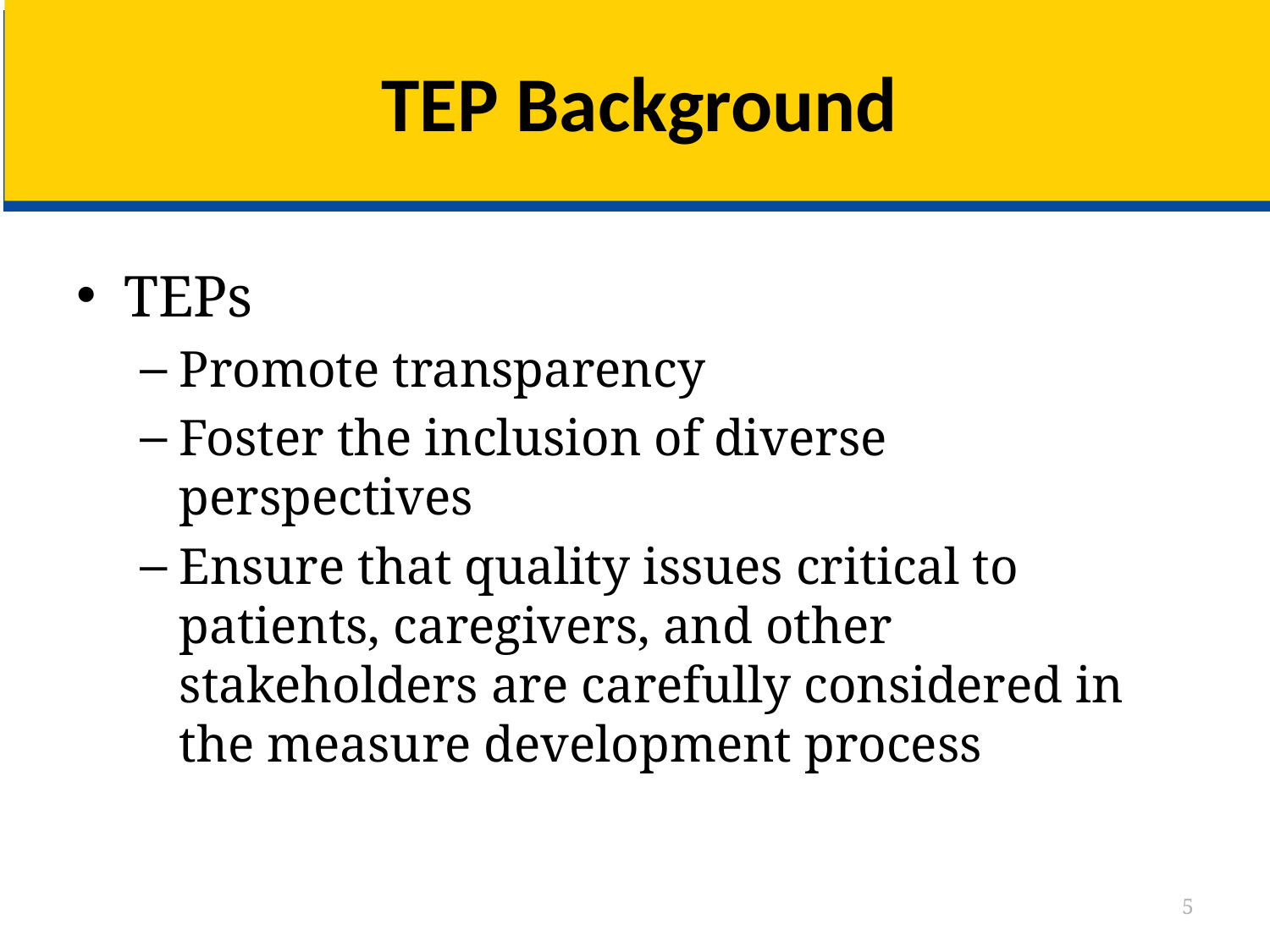

# TEP Background
TEPs
Promote transparency
Foster the inclusion of diverse perspectives
Ensure that quality issues critical to patients, caregivers, and other stakeholders are carefully considered in the measure development process

5